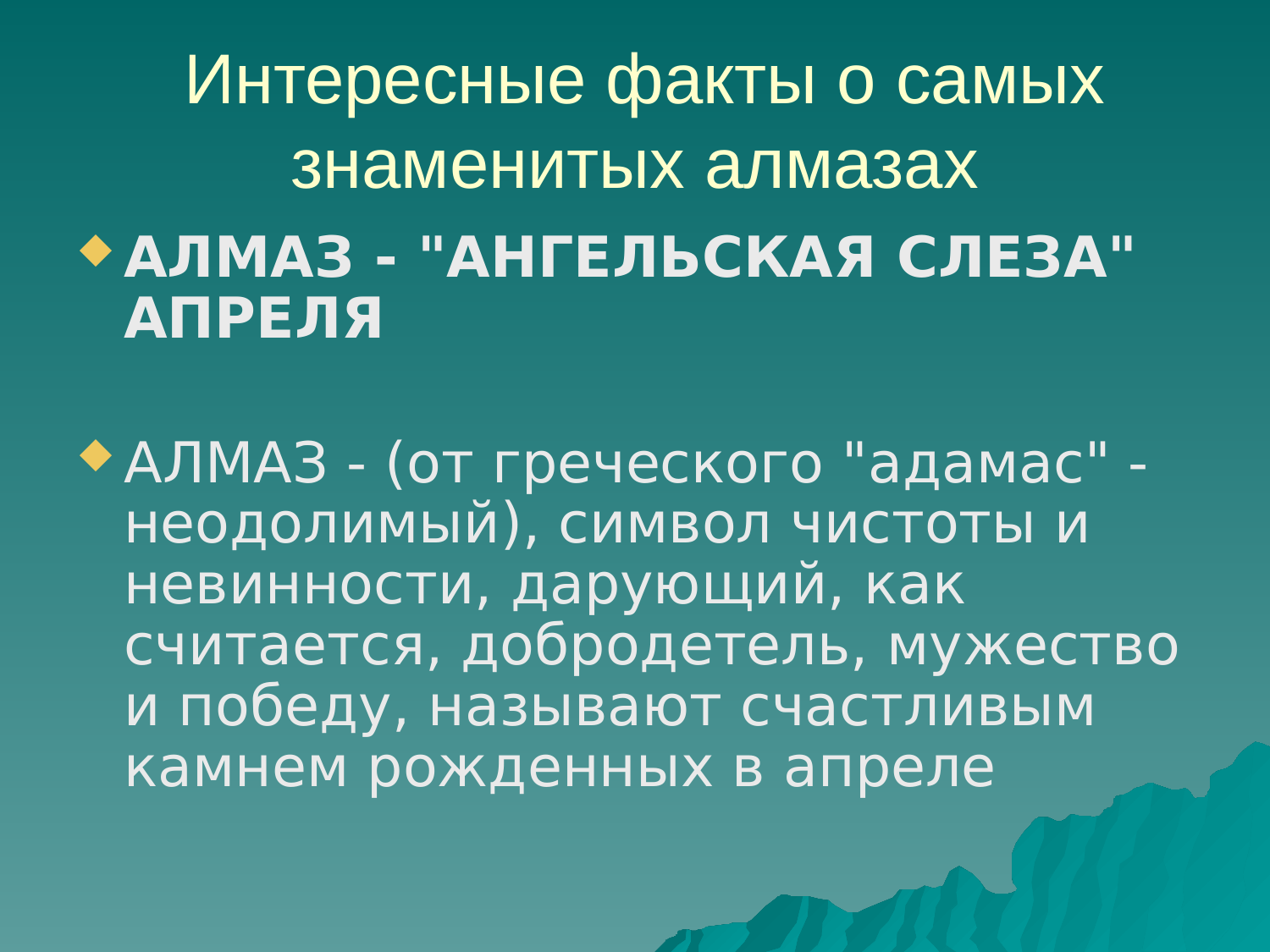

# Интересные факты о самых знаменитых алмазах
АЛМАЗ - "АНГЕЛЬСКАЯ СЛЕЗА" АПРЕЛЯ

АЛМАЗ - (от греческого "адамас" - неодолимый), символ чистоты и невинности, дарующий, как считается, добродетель, мужество и победу, называют счастливым камнем рожденных в апреле